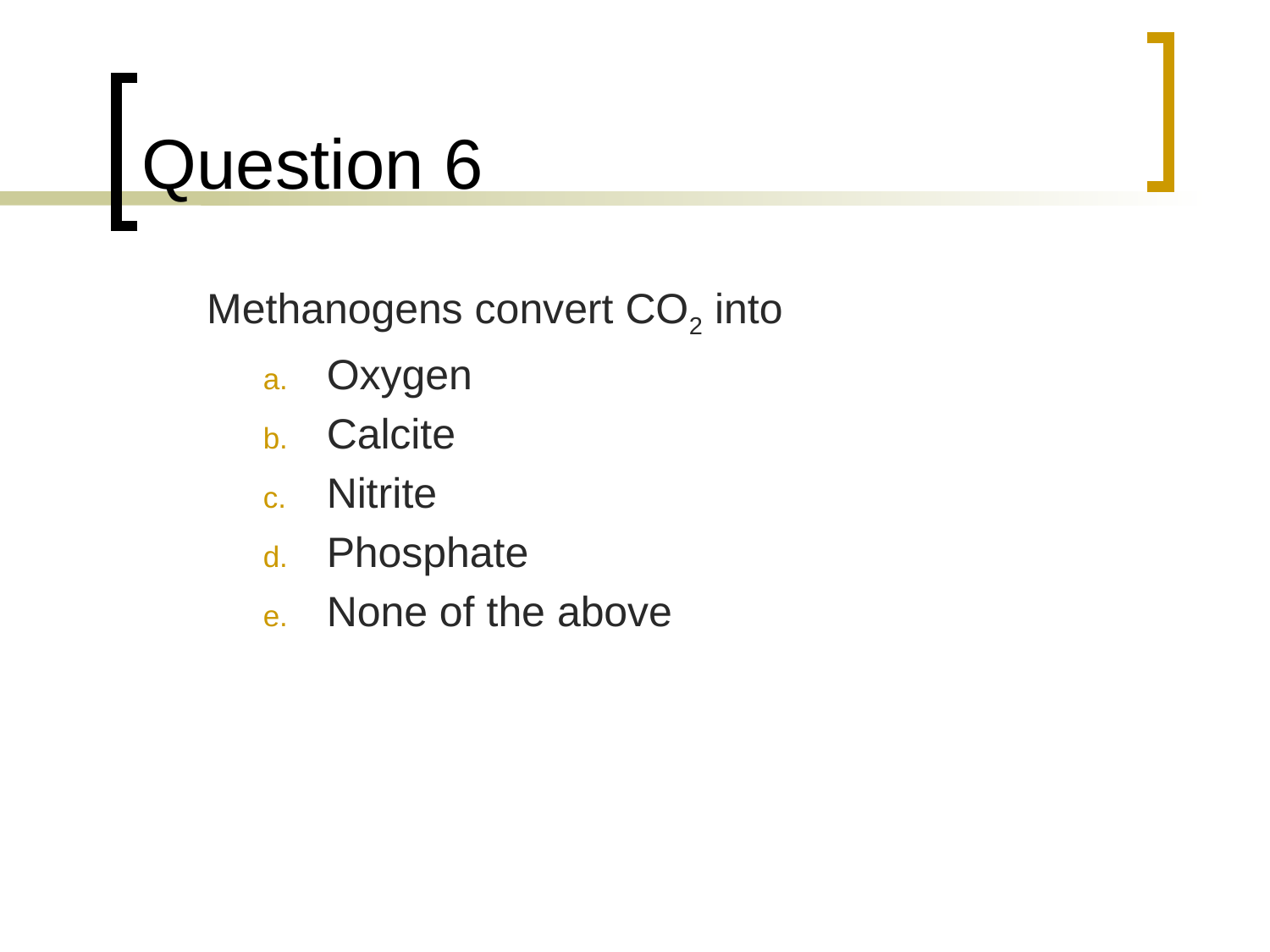

# Question 6
	Methanogens convert CO2 into
Oxygen
Calcite
Nitrite
Phosphate
None of the above